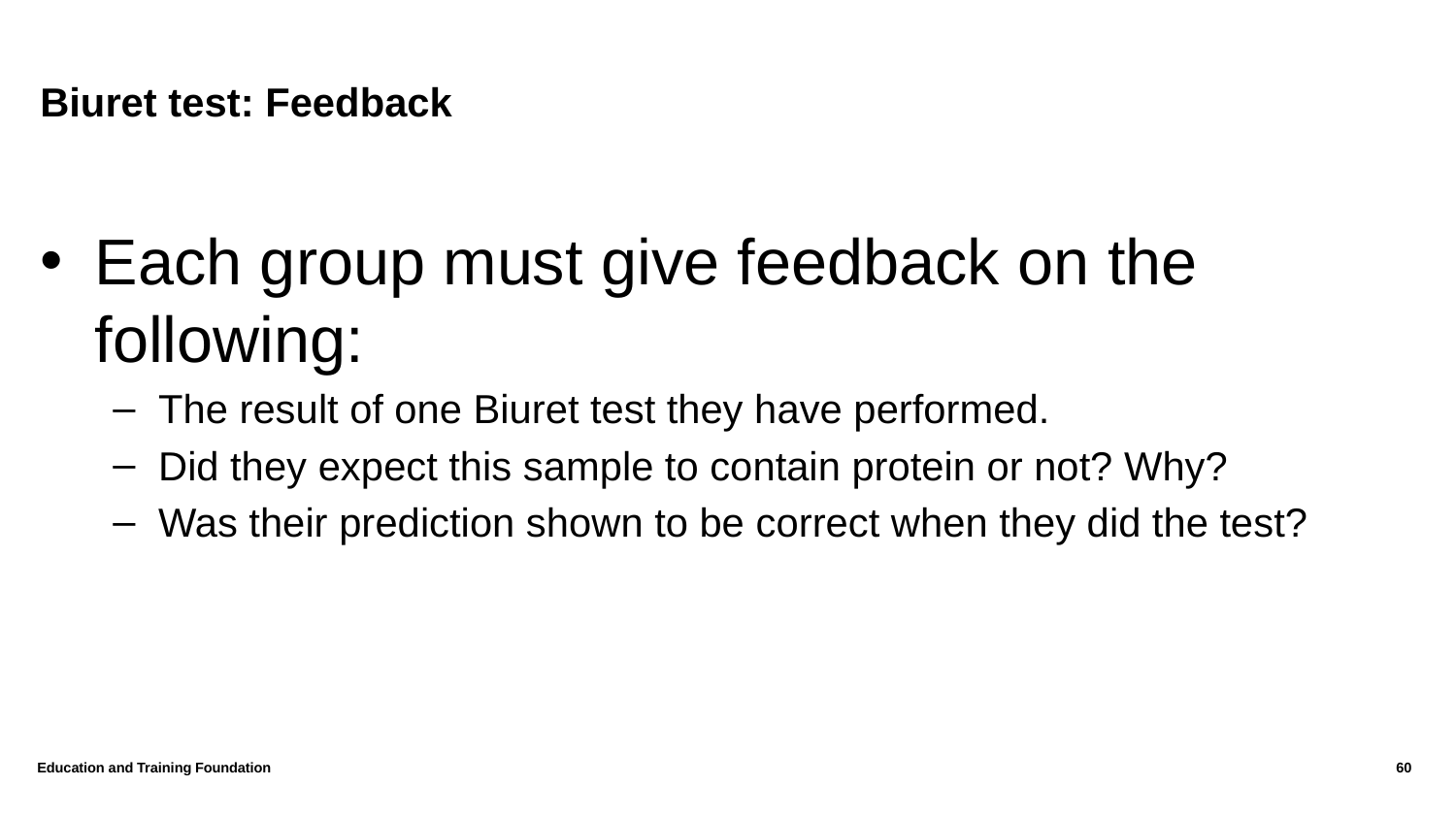

# Biuret test: Feedback
Each group must give feedback on the following:
The result of one Biuret test they have performed.
Did they expect this sample to contain protein or not? Why?
Was their prediction shown to be correct when they did the test?
Education and Training Foundation
60